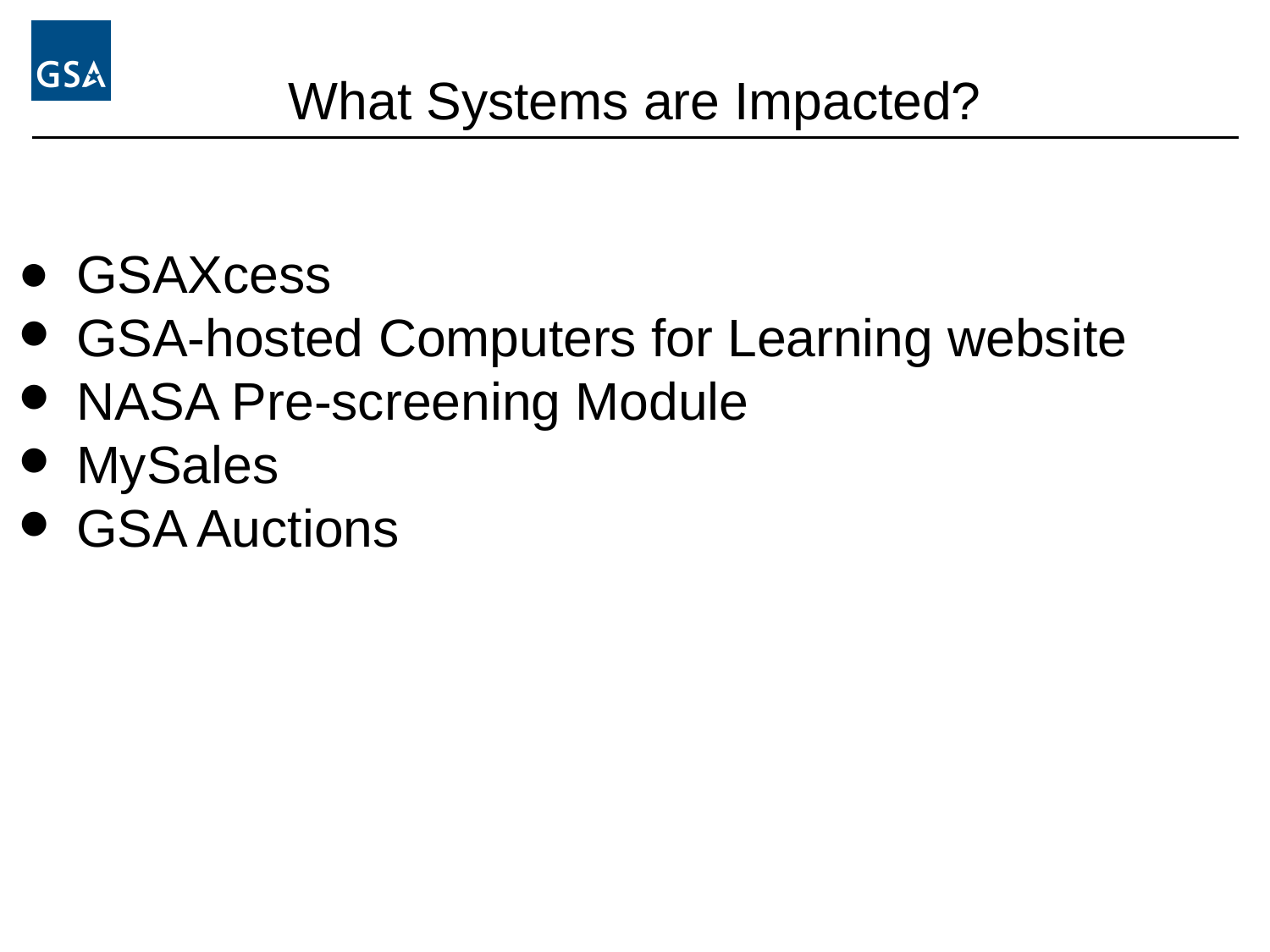

# What Systems are Impacted?
GSAXcess
GSA-hosted Computers for Learning website
NASA Pre-screening Module
MySales
GSA Auctions